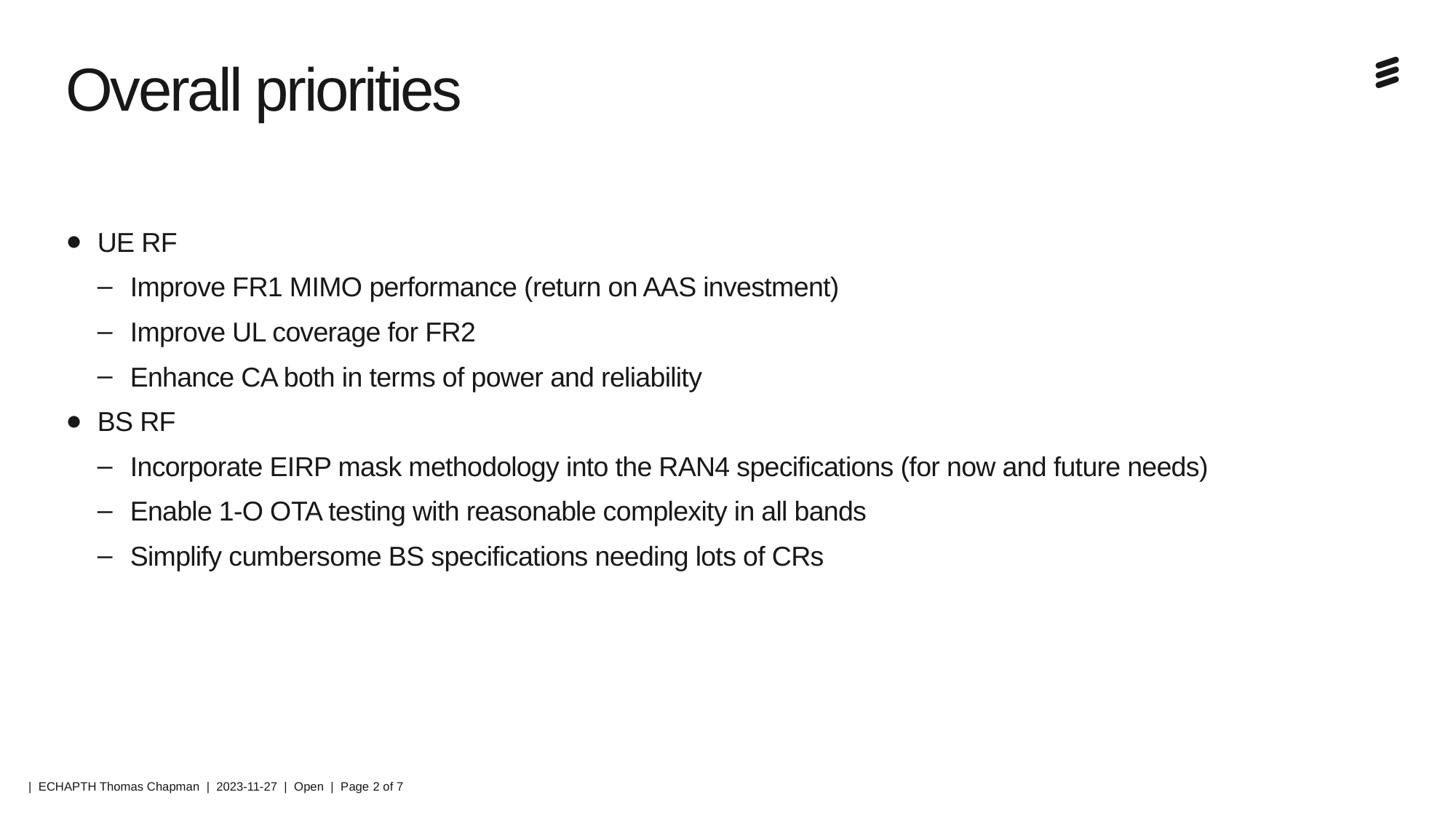

# Overall priorities
UE RF
Improve FR1 MIMO performance (return on AAS investment)
Improve UL coverage for FR2
Enhance CA both in terms of power and reliability
BS RF
Incorporate EIRP mask methodology into the RAN4 specifications (for now and future needs)
Enable 1-O OTA testing with reasonable complexity in all bands
Simplify cumbersome BS specifications needing lots of CRs